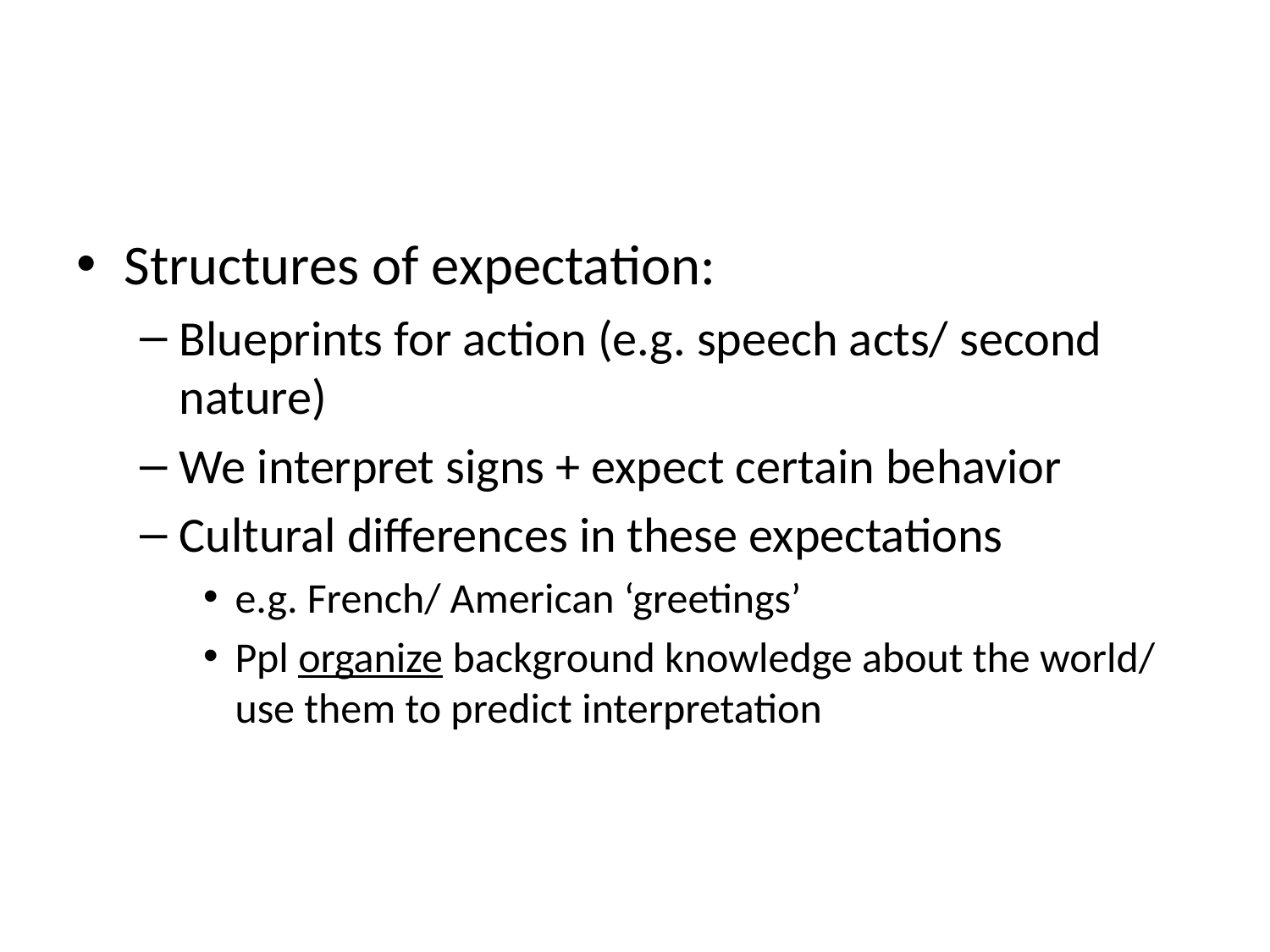

#
Structures of expectation:
Blueprints for action (e.g. speech acts/ second nature)
We interpret signs + expect certain behavior
Cultural differences in these expectations
e.g. French/ American ‘greetings’
Ppl organize background knowledge about the world/ use them to predict interpretation